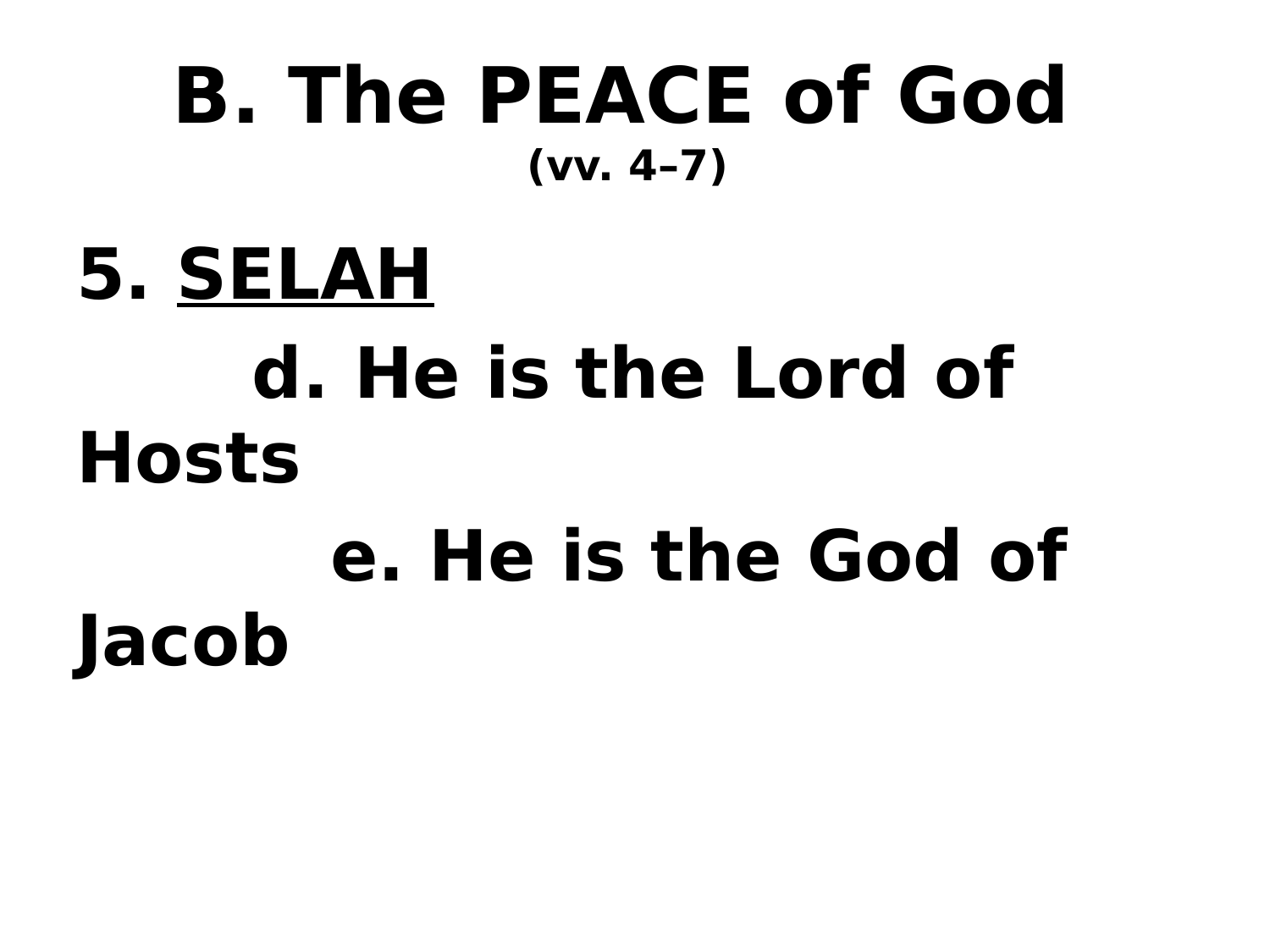

# B. The PEACE of God (vv. 4–7)
5. SELAH
	  d. He is the Lord of Hosts
		e. He is the God of Jacob